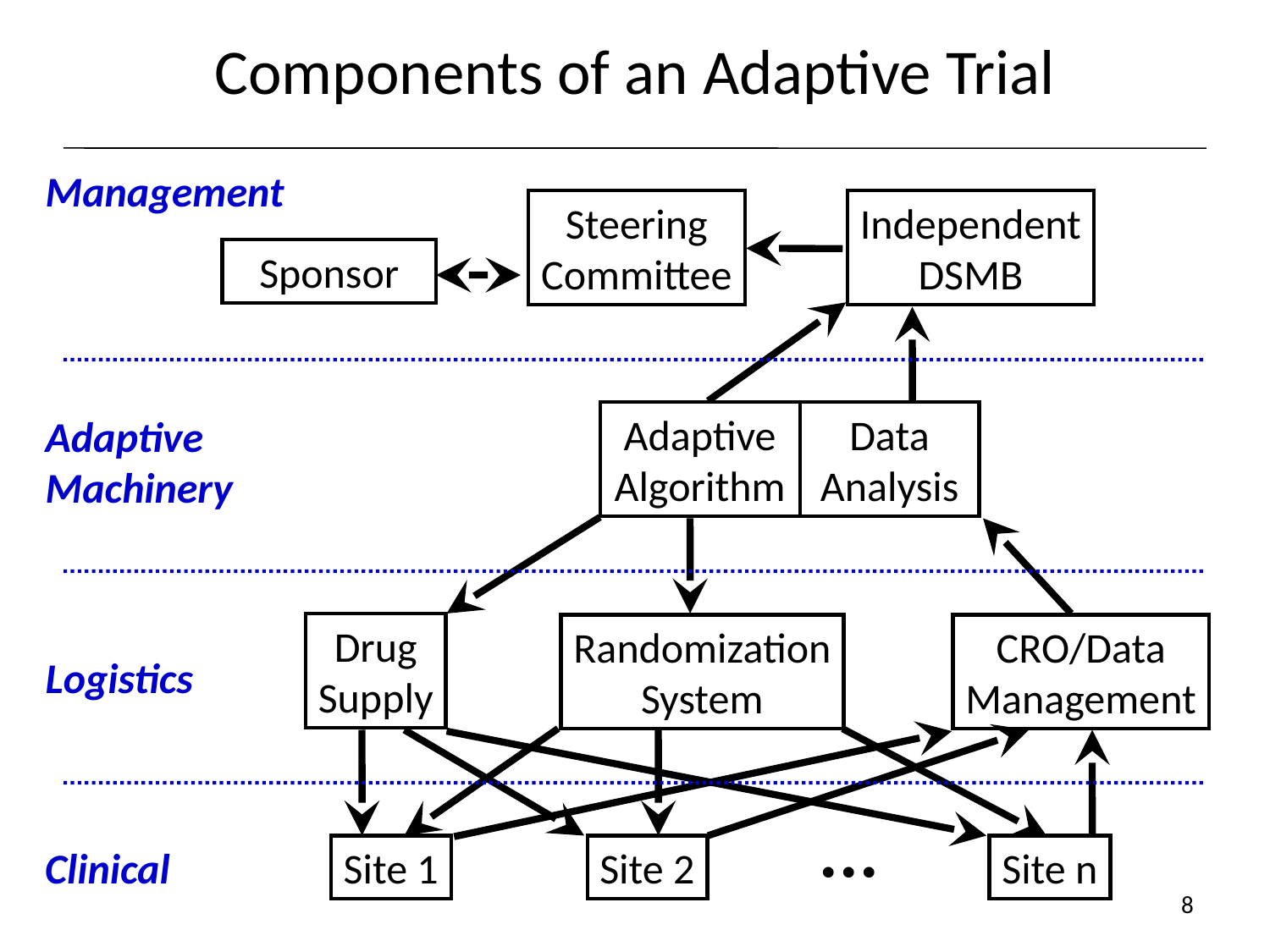

# Components of an Adaptive Trial

Management
Steering
Committee
Independent
DSMB
Sponsor

Adaptive
Algorithm
Data
Analysis
Adaptive
Machinery

Drug
Supply
Randomization
System
CRO/Data
Management
Logistics

Clinical
Site 1
Site 2
Site n
• • •
8